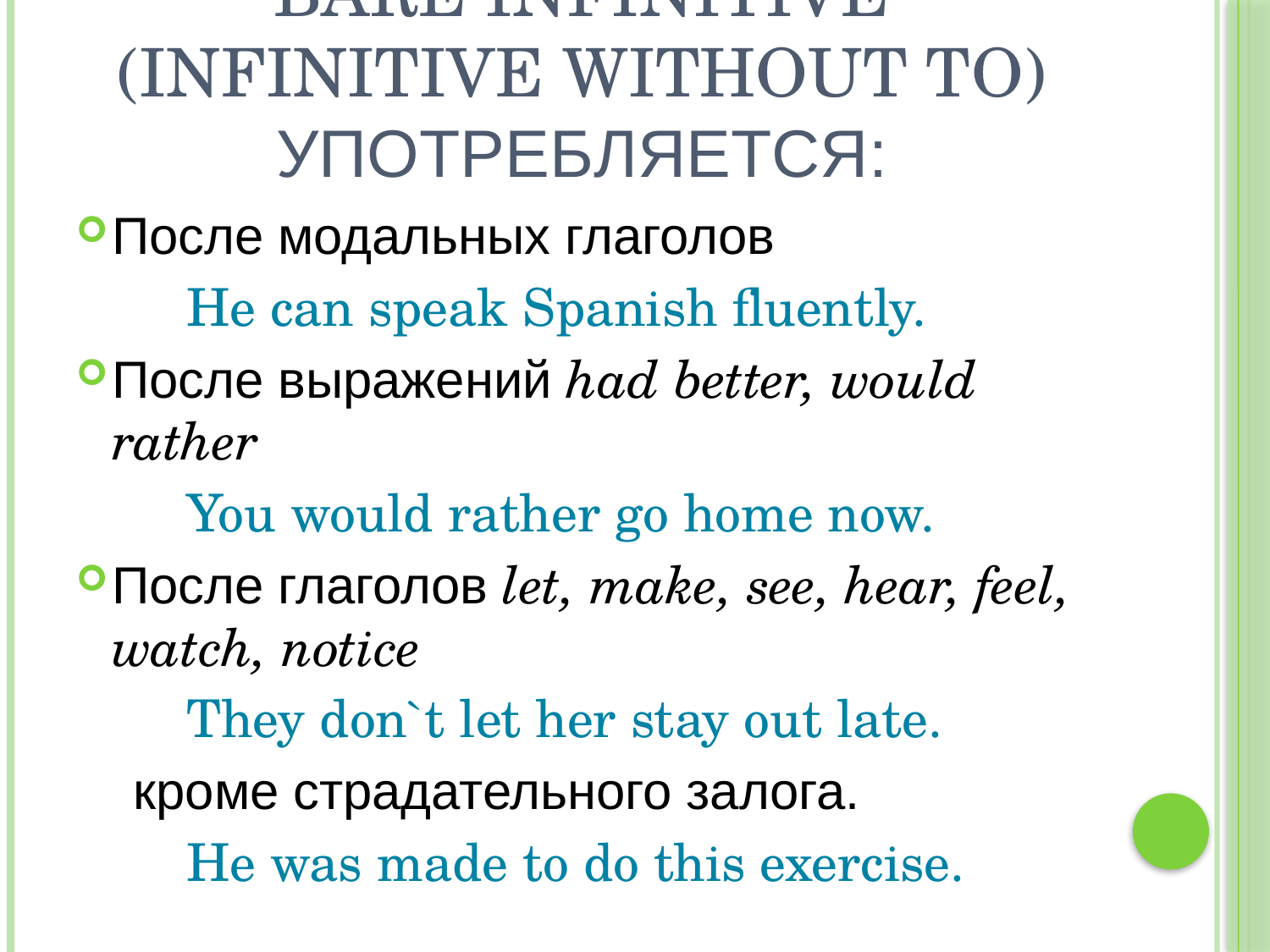

# Bare Infinitive (Infinitive without to) употребляется:
После модальных глаголов
	He can speak Spanish fluently.
После выражений had better, would rather
	You would rather go home now.
После глаголов let, make, see, hear, feel, watch, notice
	They don`t let her stay out late.
    кроме страдательного залога.
	He was made to do this exercise.